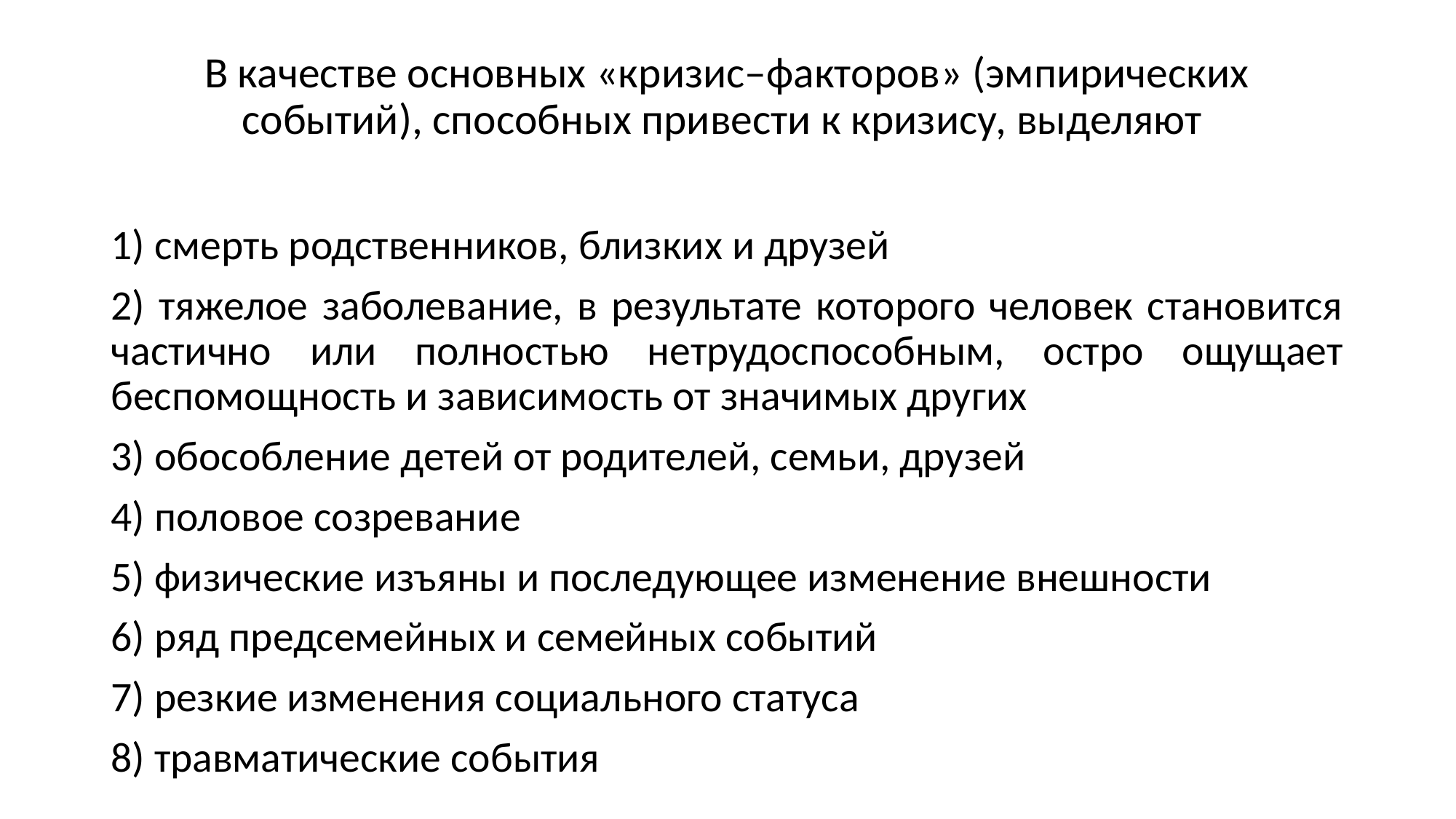

# В качестве основных «кризис–факторов» (эмпирических событий), способных привести к кризису, выделяют
1) смерть родственников, близких и друзей
2) тяжелое заболевание, в результате которого человек становится частично или полностью нетрудоспособным, остро ощущает беспомощность и зависимость от значимых других
3) обособление детей от родителей, семьи, друзей
4) половое созревание
5) физические изъяны и последующее изменение внешности
6) ряд предсемейных и семейных событий
7) резкие изменения социального статуса
8) травматические события